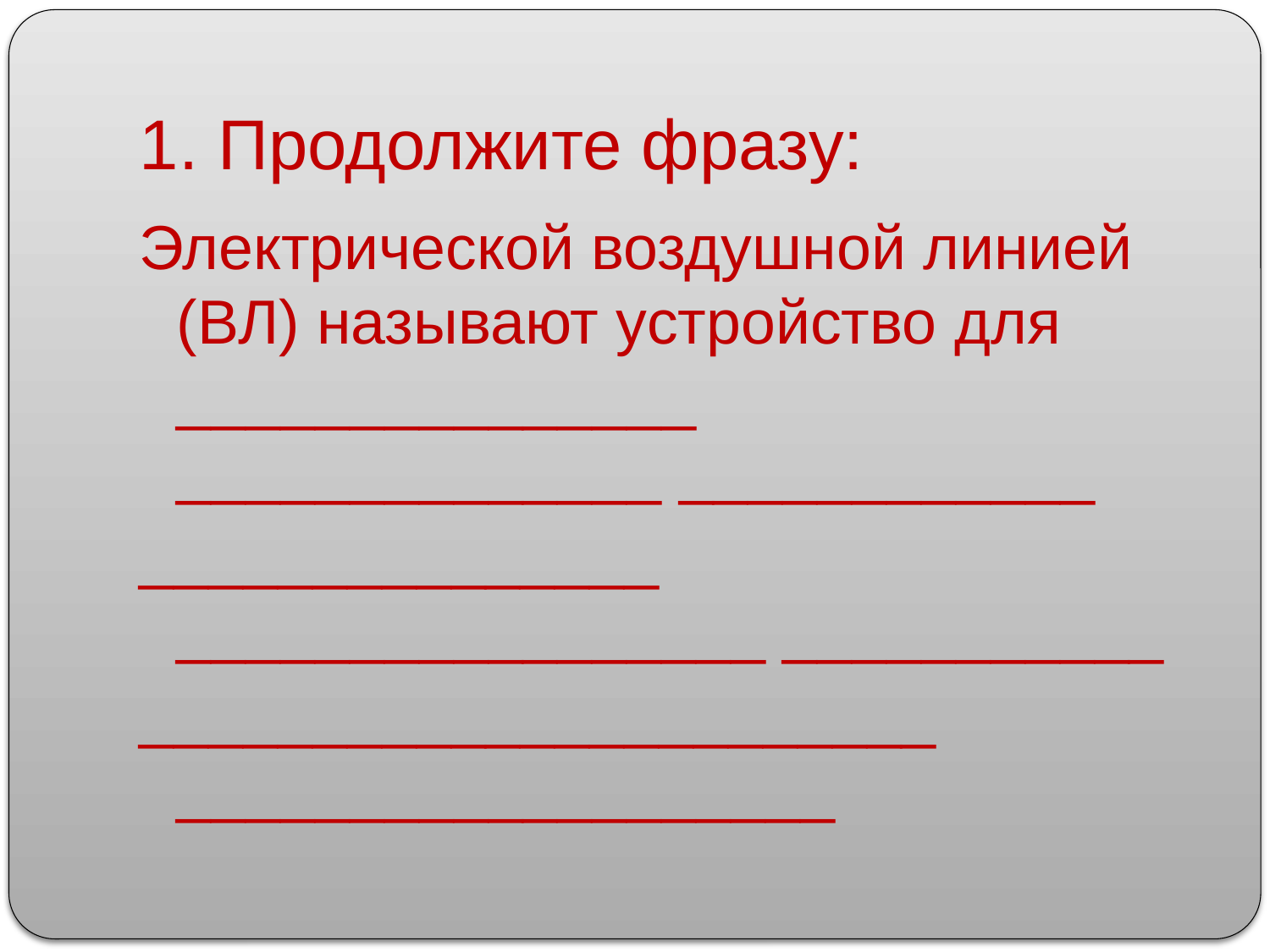

# 1. Продолжите фразу:
Электрической воздушной линией (ВЛ) называют устройство для _______________ ______________ ____________
_______________ _________________ ___________
_______________________ ___________________